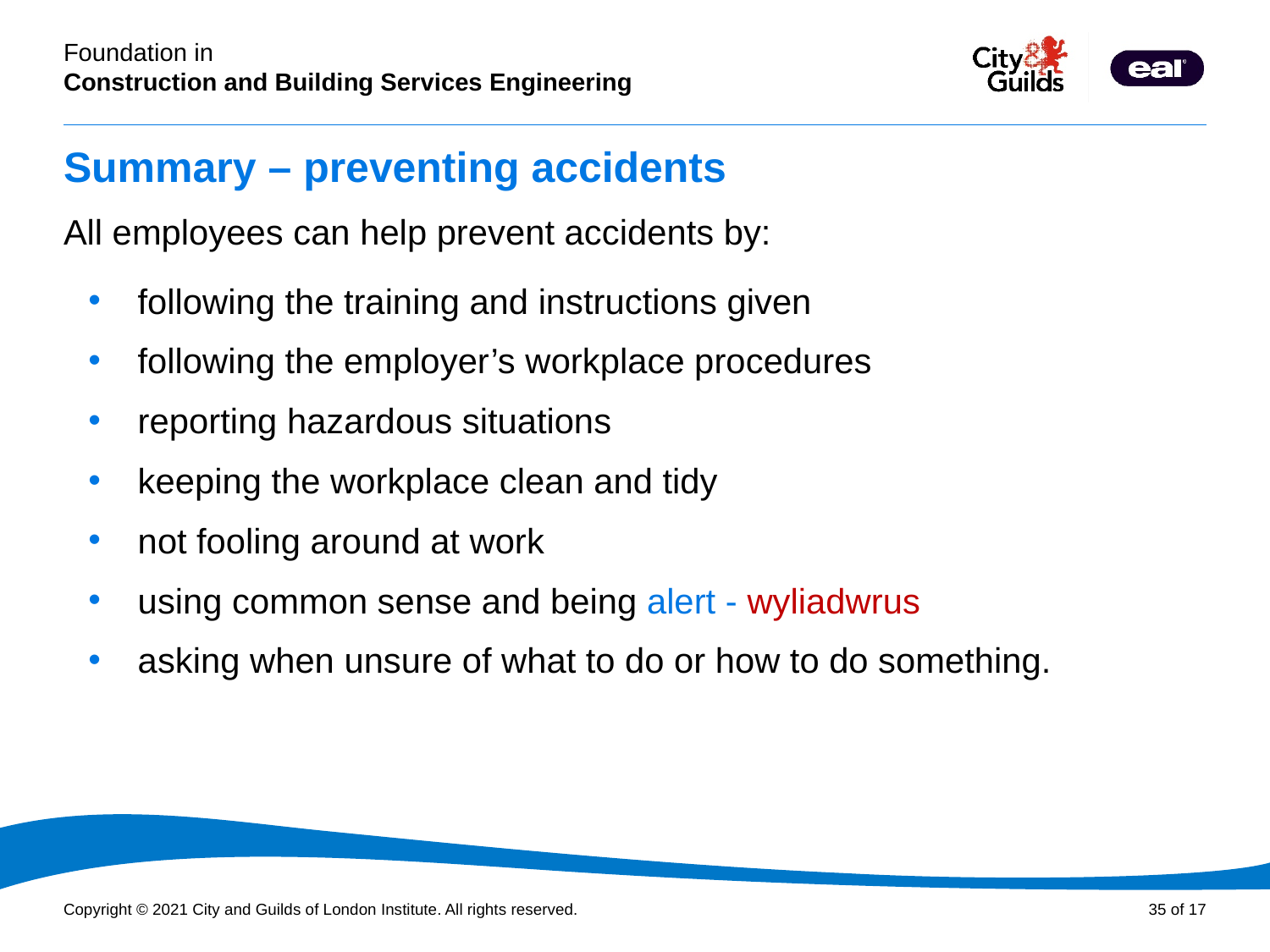

# Summary – preventing accidents
All employees can help prevent accidents by:
following the training and instructions given
following the employer’s workplace procedures
reporting hazardous situations
keeping the workplace clean and tidy
not fooling around at work
using common sense and being alert - wyliadwrus
asking when unsure of what to do or how to do something.